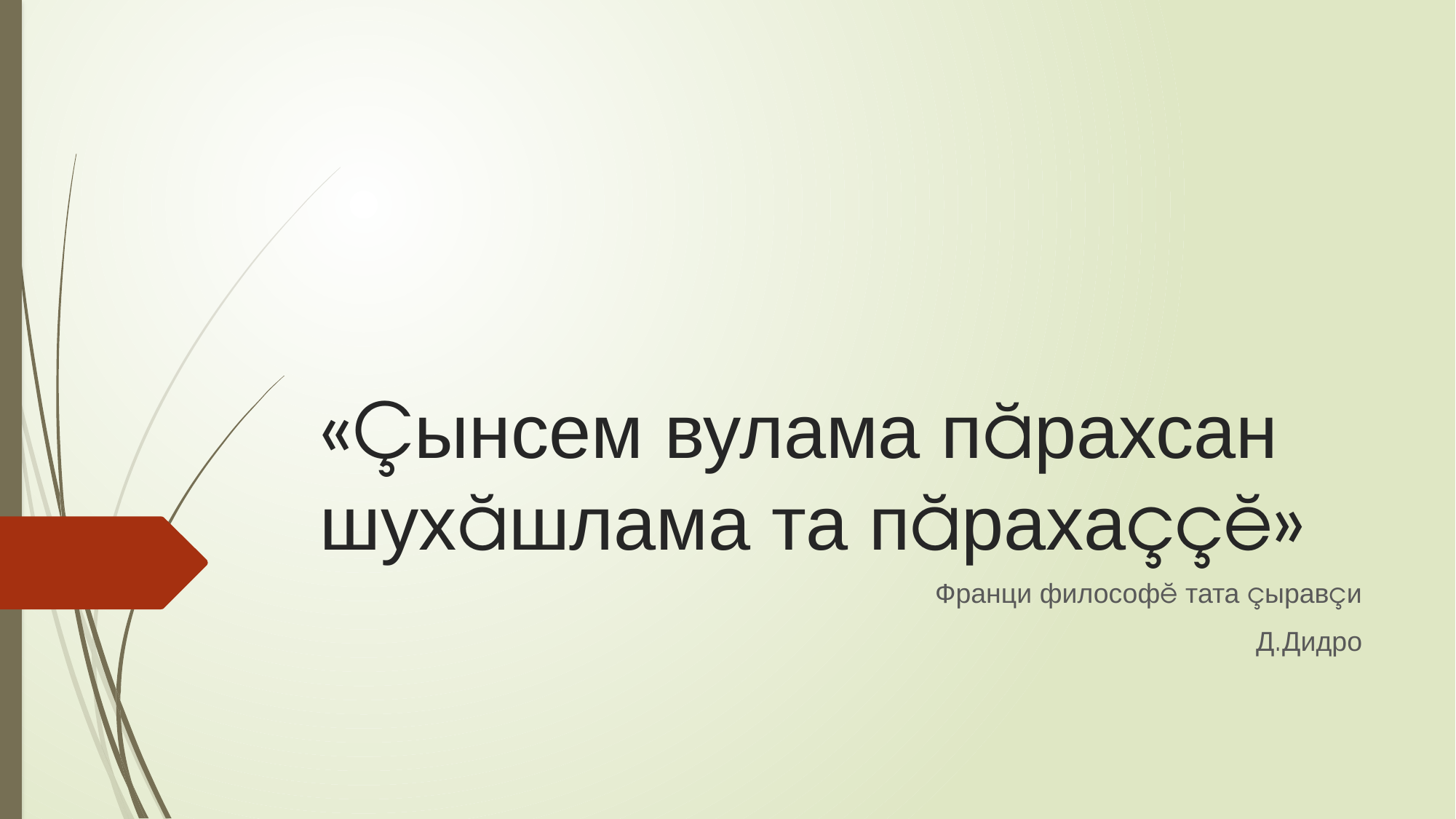

# «Çынсем вулама пăрахсан шухăшлама та пăрахаççĕ»
Франци философĕ тата çыравçи
Д.Дидро